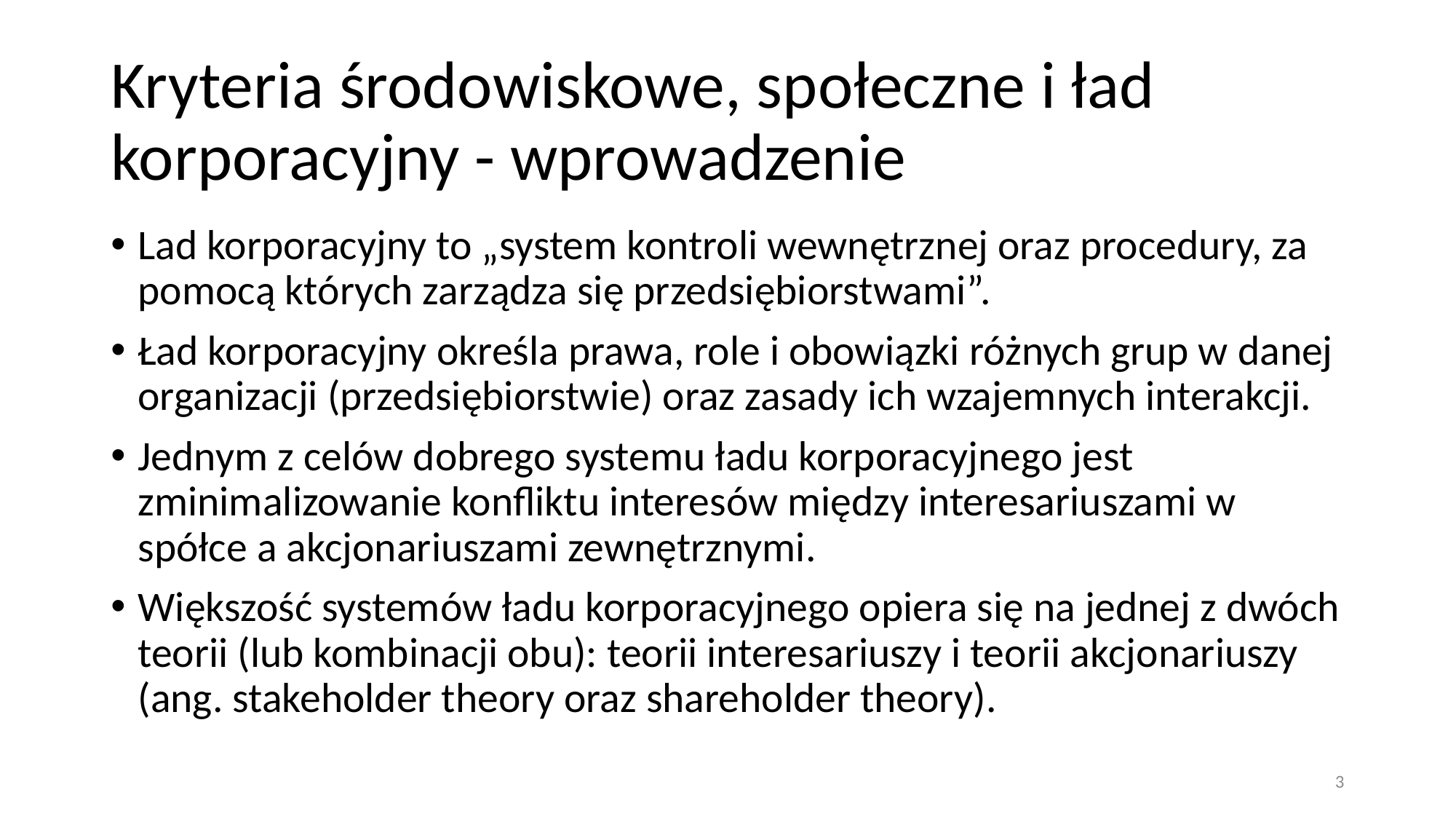

# Kryteria środowiskowe, społeczne i ład korporacyjny - wprowadzenie
Lad korporacyjny to „system kontroli wewnętrznej oraz procedury, za pomocą których zarządza się przedsiębiorstwami”.
Ład korporacyjny określa prawa, role i obowiązki różnych grup w danej organizacji (przedsiębiorstwie) oraz zasady ich wzajemnych interakcji.
Jednym z celów dobrego systemu ładu korporacyjnego jest zminimalizowanie konfliktu interesów między interesariuszami w spółce a akcjonariuszami zewnętrznymi.
Większość systemów ładu korporacyjnego opiera się na jednej z dwóch teorii (lub kombinacji obu): teorii interesariuszy i teorii akcjonariuszy (ang. stakeholder theory oraz shareholder theory).

3